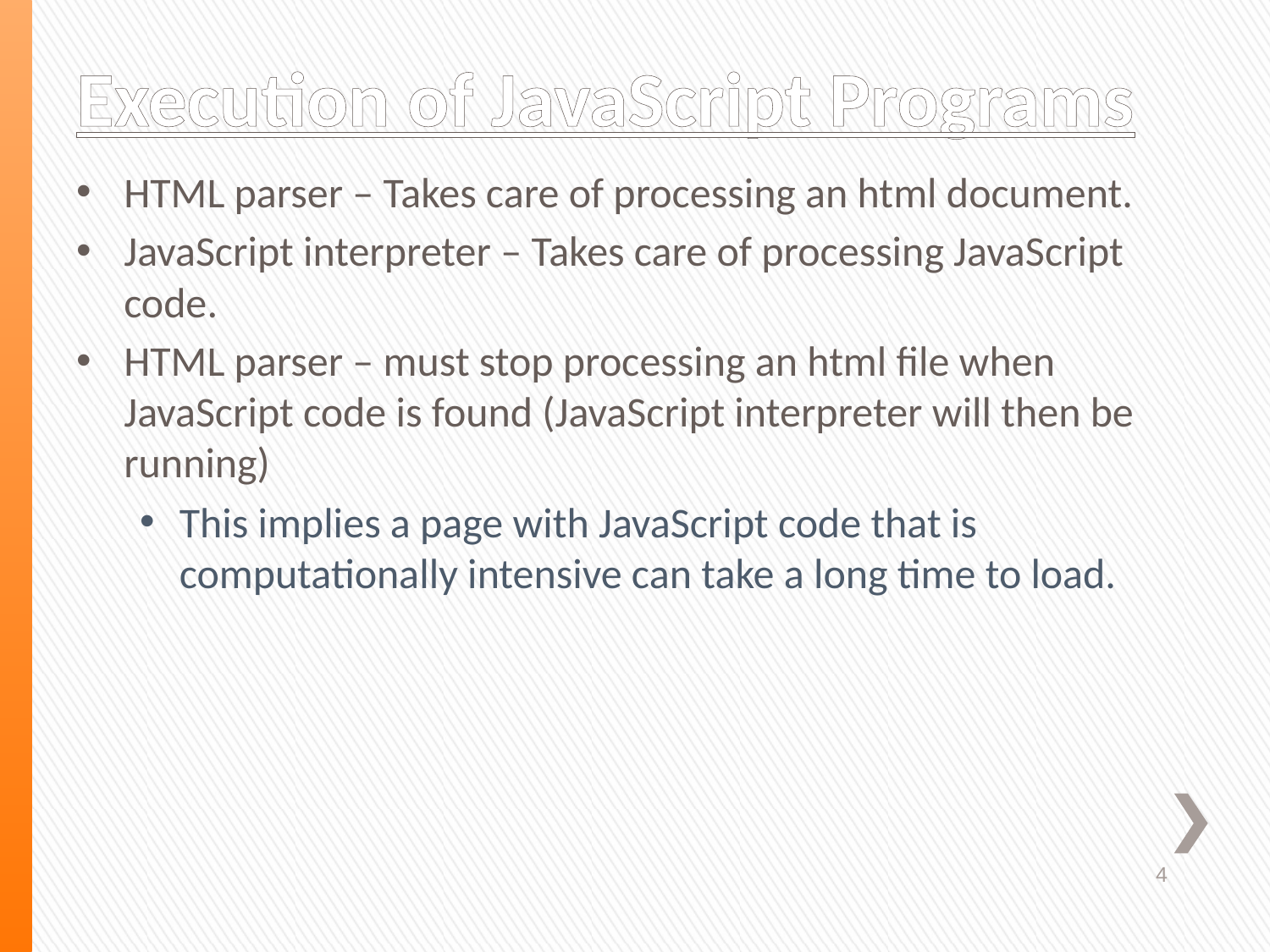

# Execution of JavaScript Programs
HTML parser – Takes care of processing an html document.
JavaScript interpreter – Takes care of processing JavaScript code.
HTML parser – must stop processing an html file when JavaScript code is found (JavaScript interpreter will then be running)
This implies a page with JavaScript code that is computationally intensive can take a long time to load.
4